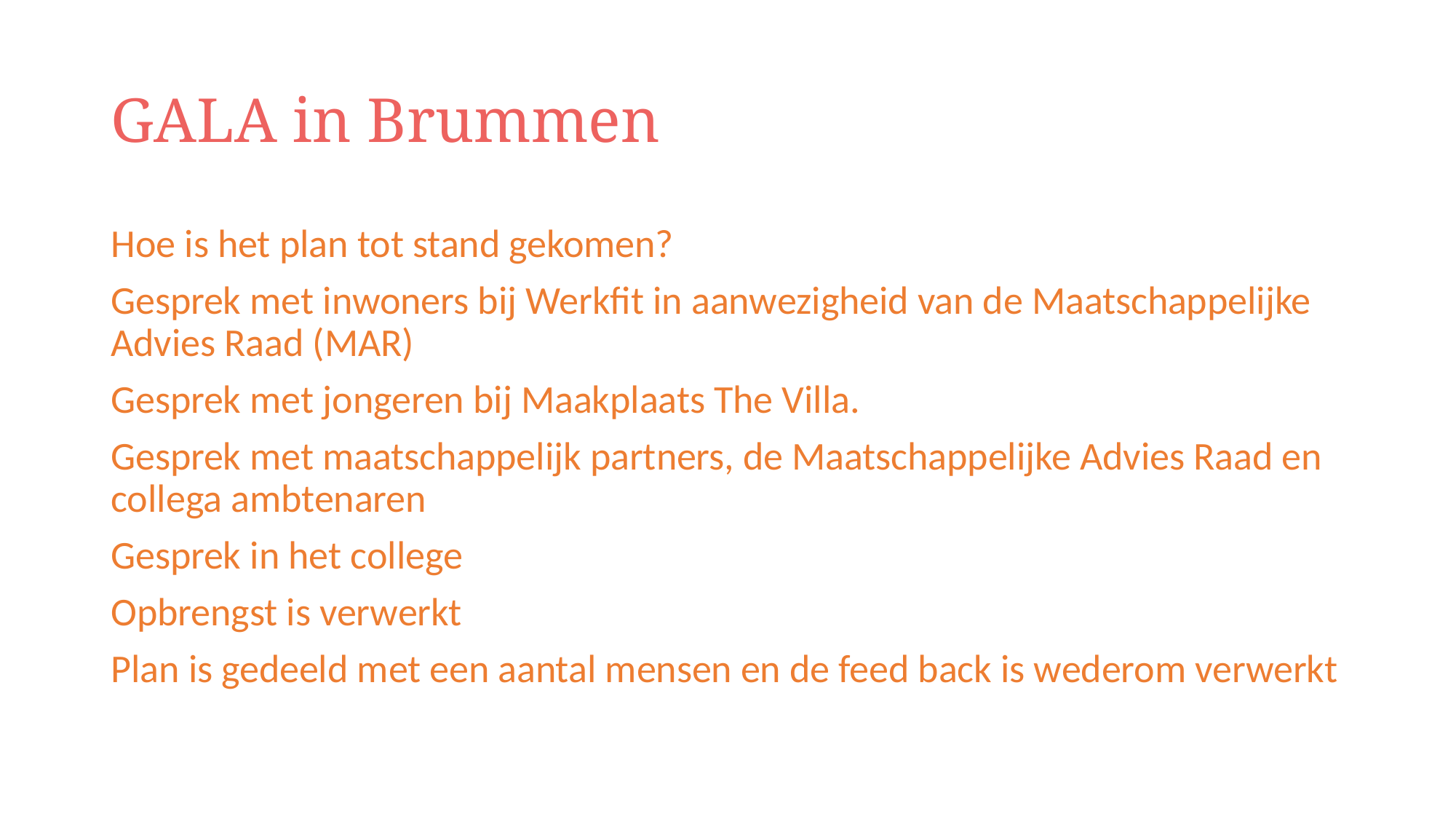

# GALA in Brummen
Hoe is het plan tot stand gekomen?
Gesprek met inwoners bij Werkfit in aanwezigheid van de Maatschappelijke Advies Raad (MAR)
Gesprek met jongeren bij Maakplaats The Villa.
Gesprek met maatschappelijk partners, de Maatschappelijke Advies Raad en collega ambtenaren
Gesprek in het college
Opbrengst is verwerkt
Plan is gedeeld met een aantal mensen en de feed back is wederom verwerkt